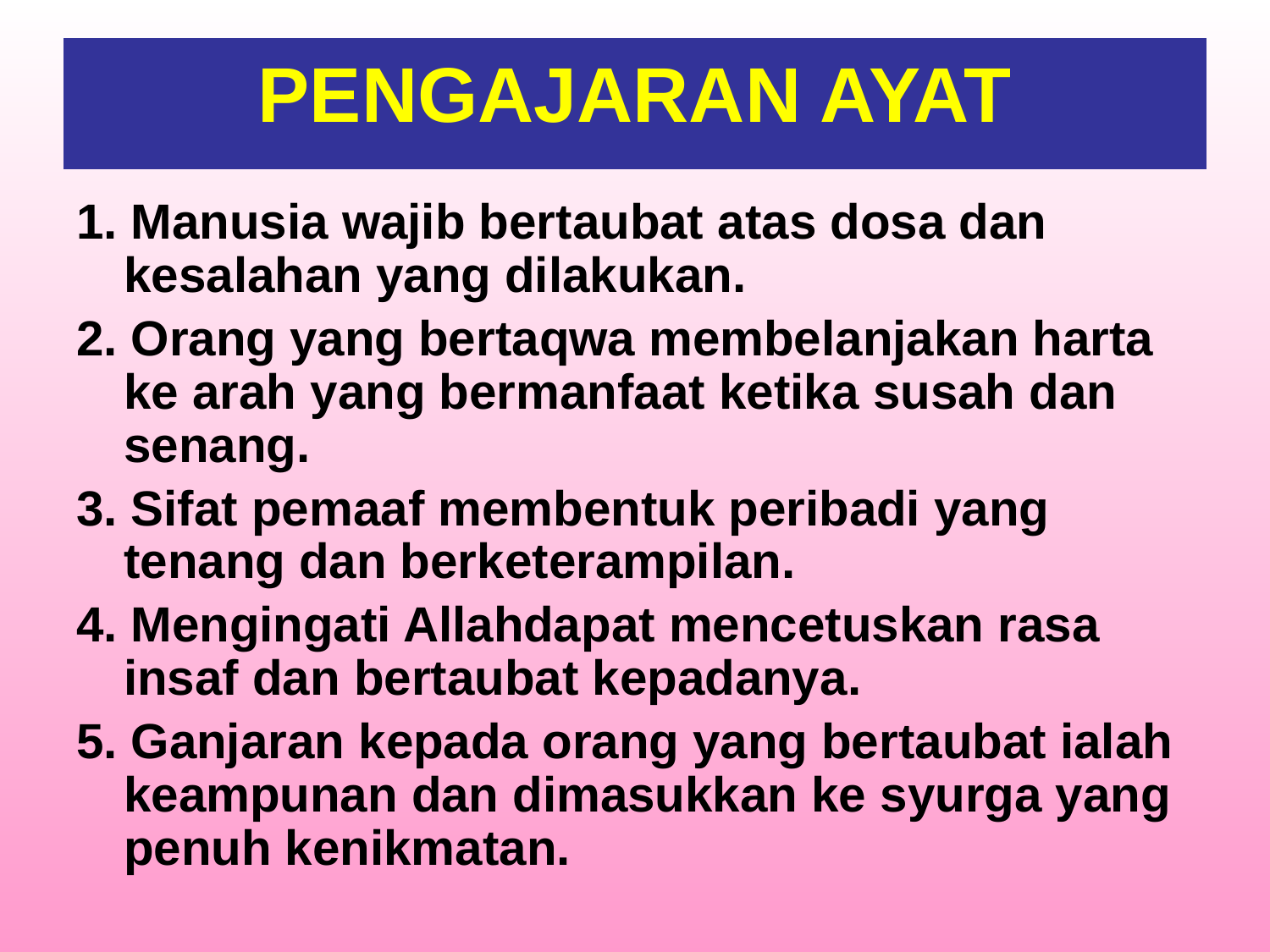

# PENGAJARAN AYAT
1. Manusia wajib bertaubat atas dosa dan kesalahan yang dilakukan.
2. Orang yang bertaqwa membelanjakan harta ke arah yang bermanfaat ketika susah dan senang.
3. Sifat pemaaf membentuk peribadi yang tenang dan berketerampilan.
4. Mengingati Allahdapat mencetuskan rasa insaf dan bertaubat kepadanya.
5. Ganjaran kepada orang yang bertaubat ialah keampunan dan dimasukkan ke syurga yang penuh kenikmatan.